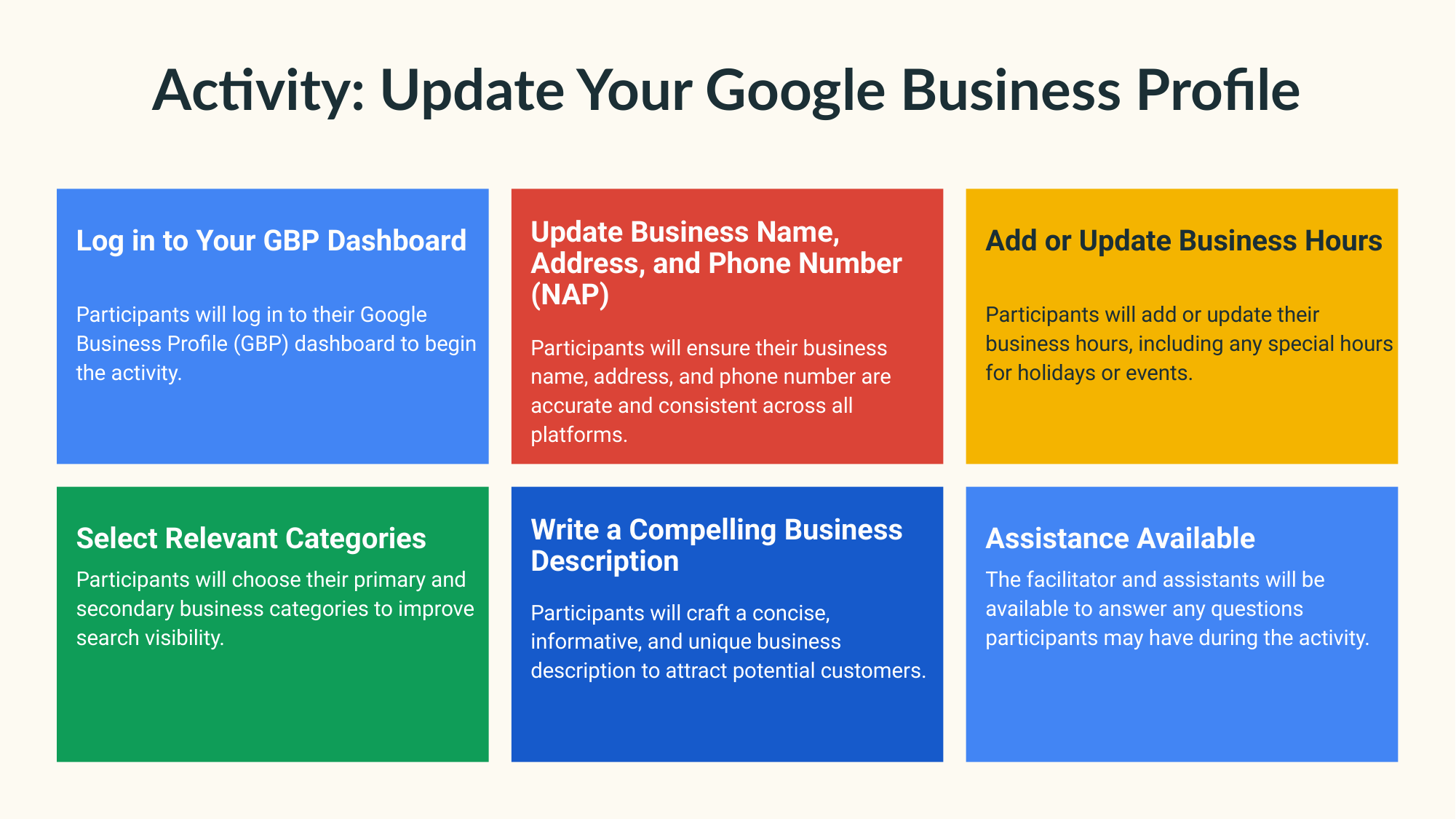

Activity: Update Your Google Business Profile

Log in to Your GBP Dashboard
Update Business Name, Address, and Phone Number (NAP)
Add or Update Business Hours
Participants will log in to their Google Business Profile (GBP) dashboard to begin the activity.
Participants will add or update their business hours, including any special hours for holidays or events.
Participants will ensure their business name, address, and phone number are accurate and consistent across all platforms.

Select Relevant Categories
Write a Compelling Business Description
Assistance Available
Participants will choose their primary and secondary business categories to improve search visibility.
The facilitator and assistants will be available to answer any questions participants may have during the activity.
Participants will craft a concise, informative, and unique business description to attract potential customers.